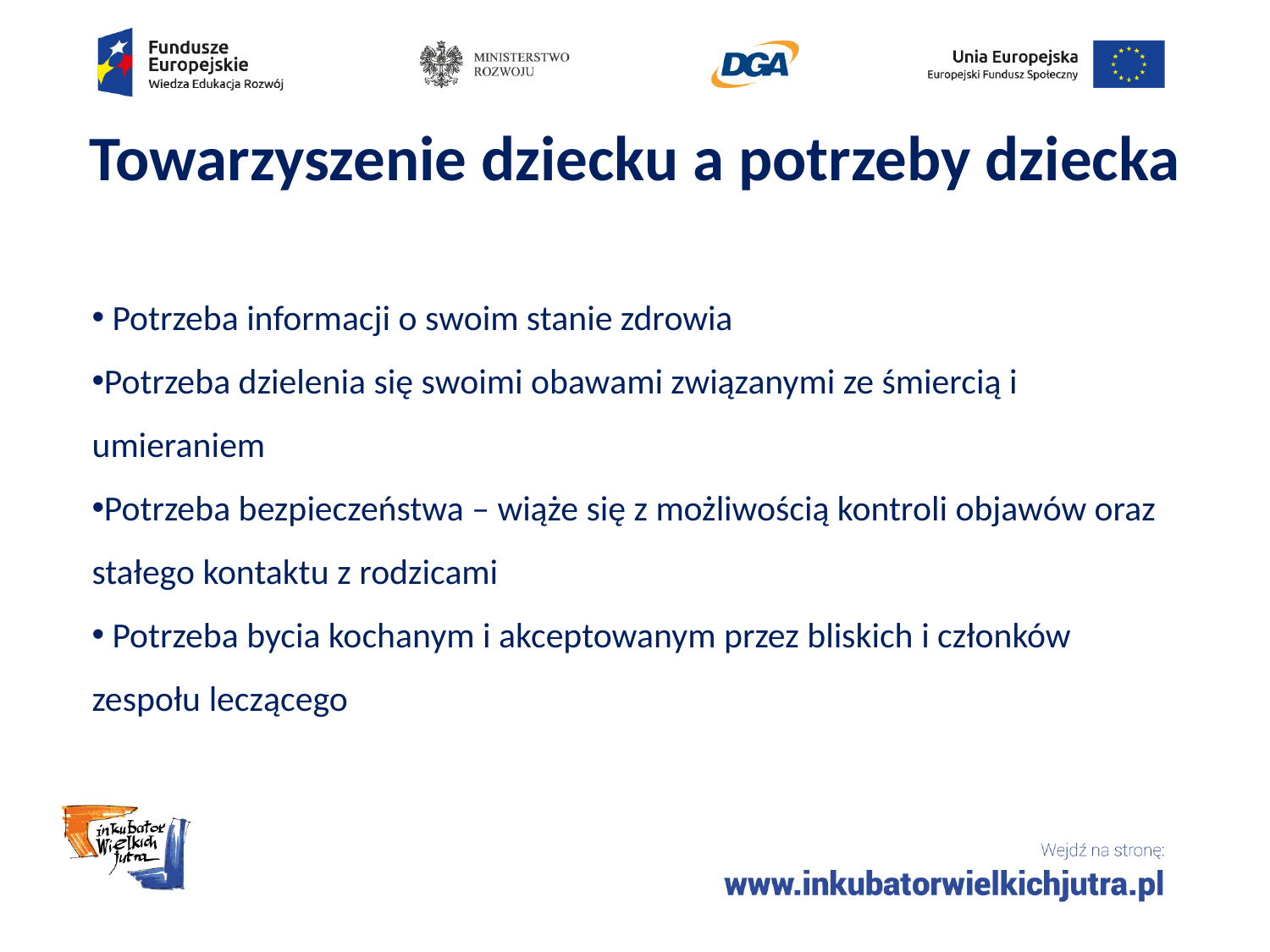

# Towarzyszenie dziecku a potrzeby dziecka
 Potrzeba informacji o swoim stanie zdrowia
Potrzeba dzielenia się swoimi obawami związanymi ze śmiercią i umieraniem
Potrzeba bezpieczeństwa – wiąże się z możliwością kontroli objawów oraz stałego kontaktu z rodzicami
 Potrzeba bycia kochanym i akceptowanym przez bliskich i członków zespołu leczącego